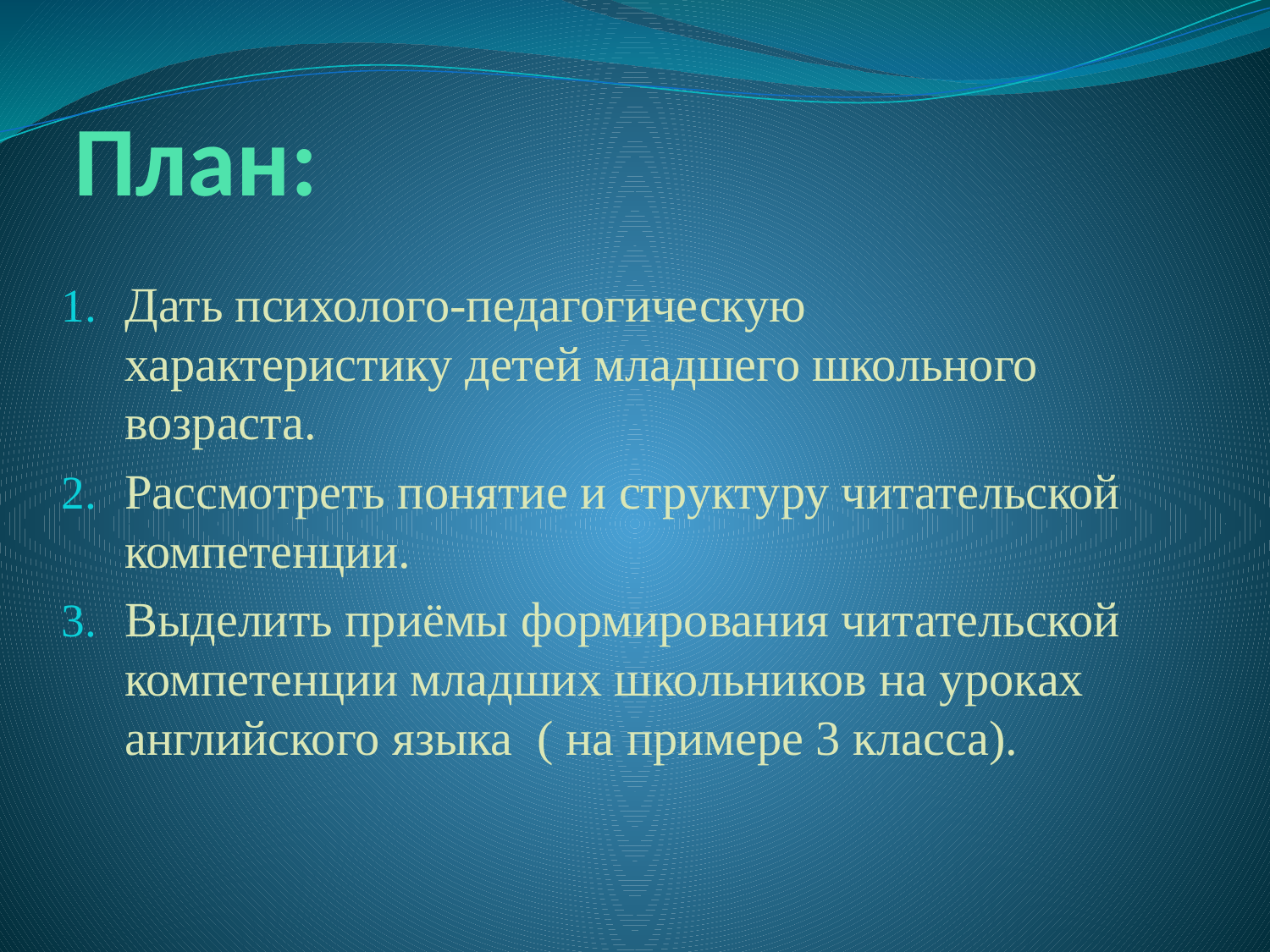

# План:
Дать психолого-педагогическую характеристику детей младшего школьного возраста.
Рассмотреть понятие и структуру читательской компетенции.
Выделить приёмы формирования читательской компетенции младших школьников на уроках английского языка  ( на примере 3 класса).